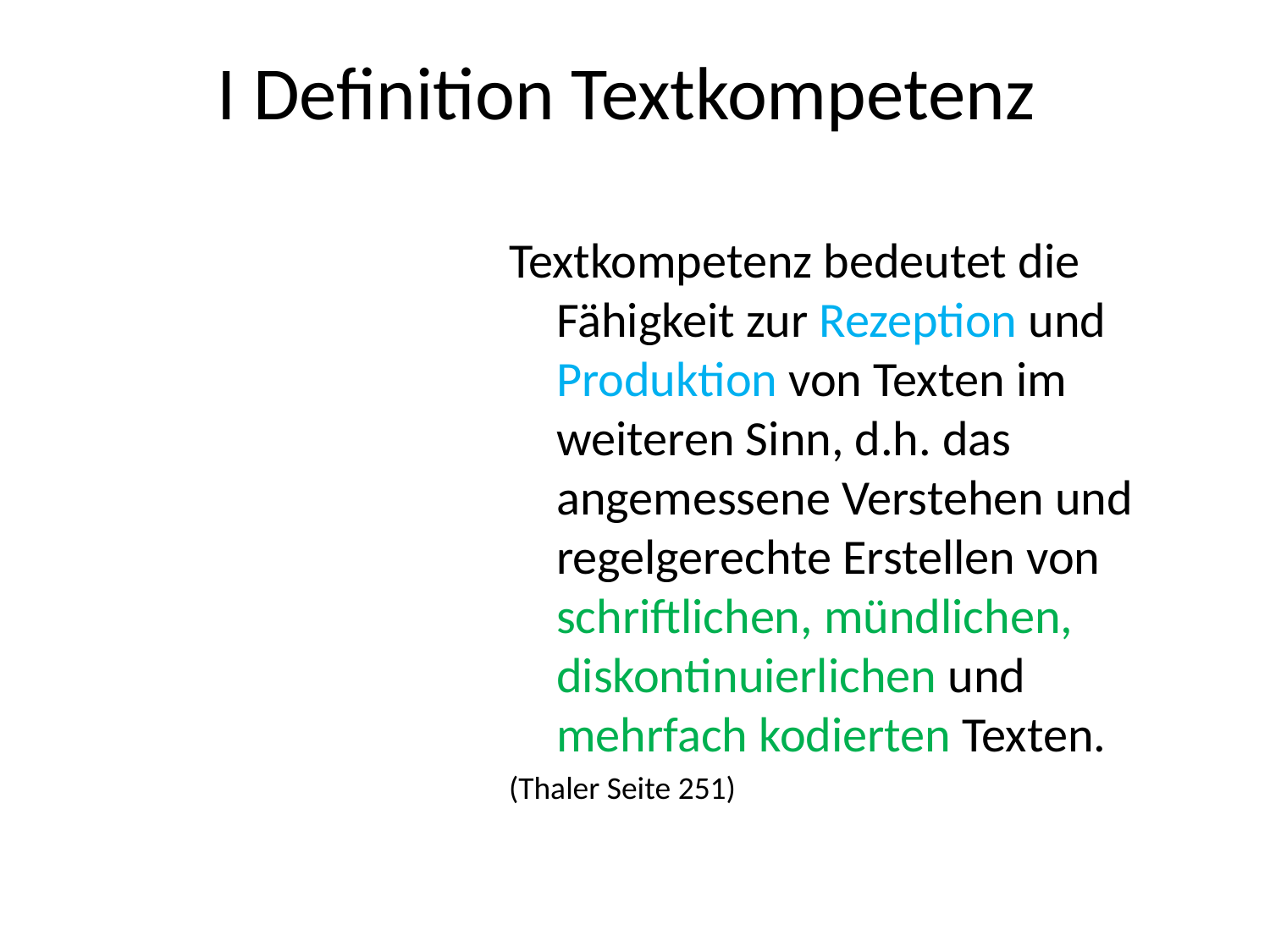

# I Definition Textkompetenz

Textkompetenz bedeutet die  Fähigkeit zur Rezeption und Produktion von Texten im weiteren Sinn, d.h. das angemessene Verstehen und regelgerechte Erstellen von schriftlichen, mündlichen, diskontinuierlichen und mehrfach kodierten Texten.
(Thaler Seite 251)